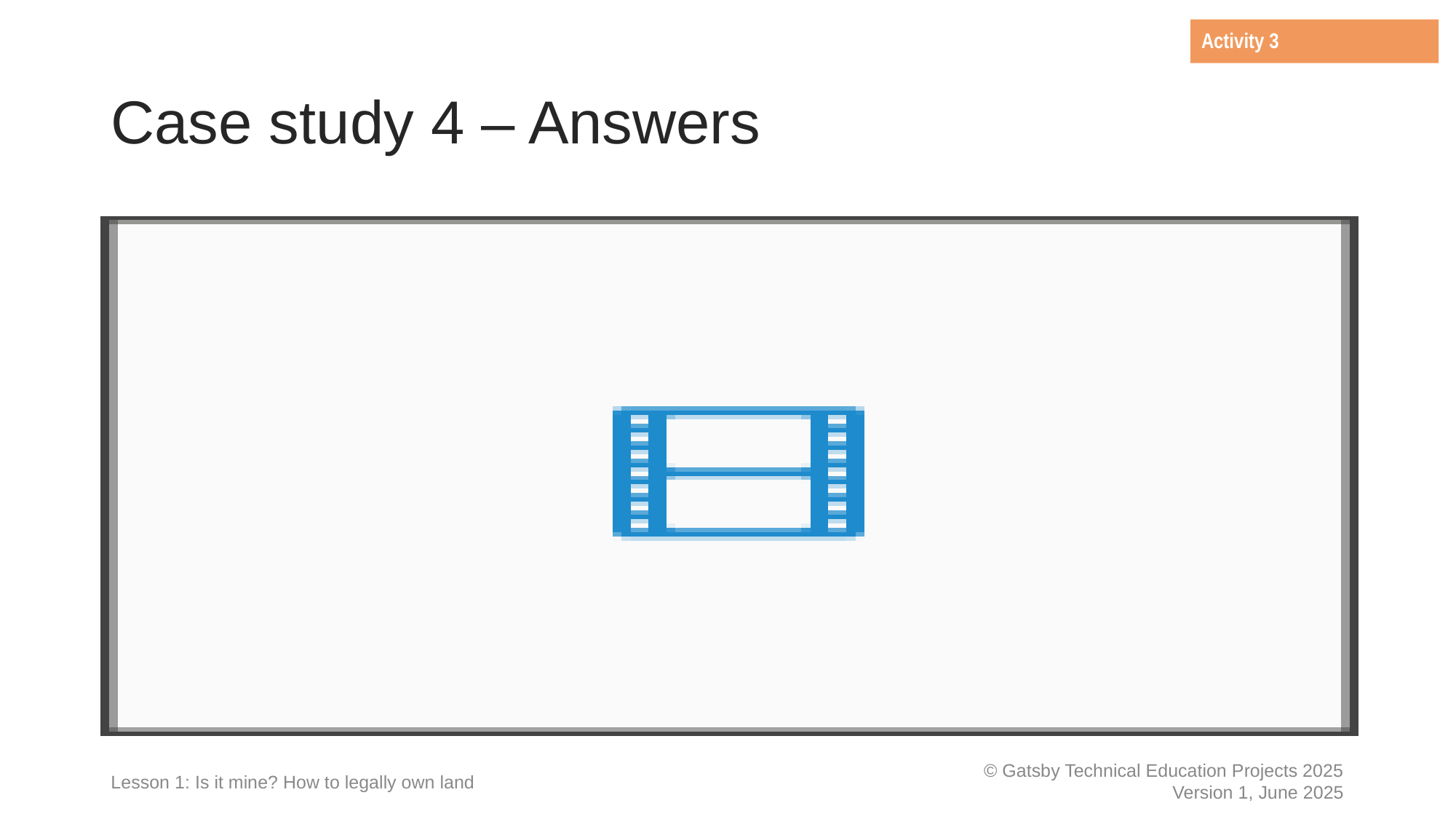

Activity 3
# Case study 4 – Answers
Joint tenancy is the most suitable because it includes the right of survivorship, ensuring that the surviving spouse automatically inherits the entire property.
The property would automatically pass to Liam, the surviving joint tenant, due to the right of survivorship.
The property would not need to go through probate because joint tenancy bypasses the probate process.
Neither Priya nor Liam can sell the property without the other’s consent because joint tenancy requires agreement from both owners for major decisions.

Lesson 1: Is it mine? How to legally own land